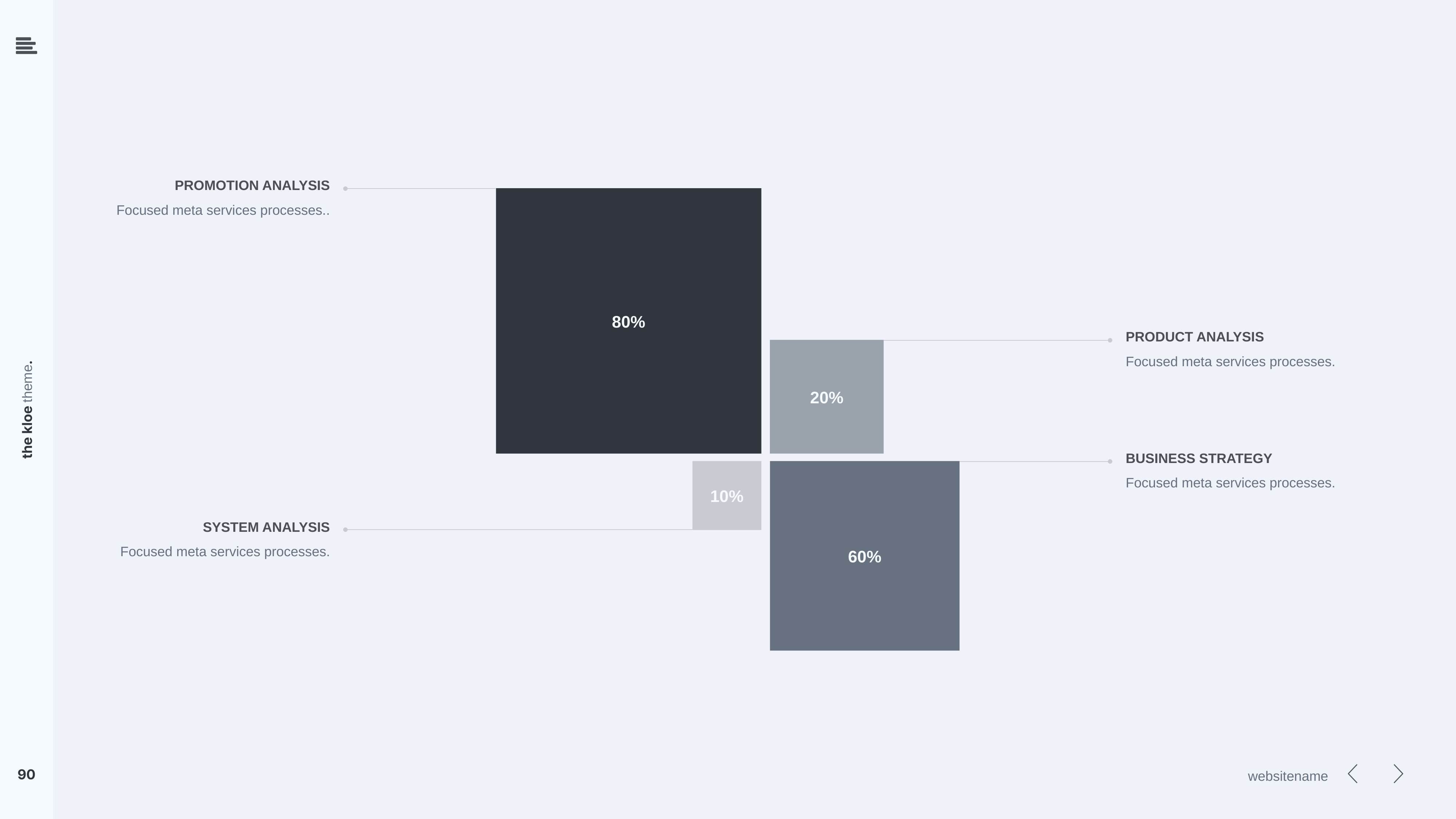

PROMOTION ANALYSIS
Focused meta services processes..
80%

PRODUCT ANALYSIS
Focused meta services processes.
20%

BUSINESS STRATEGY
Focused meta services processes.
10%
60%

SYSTEM ANALYSIS
Focused meta services processes.

90